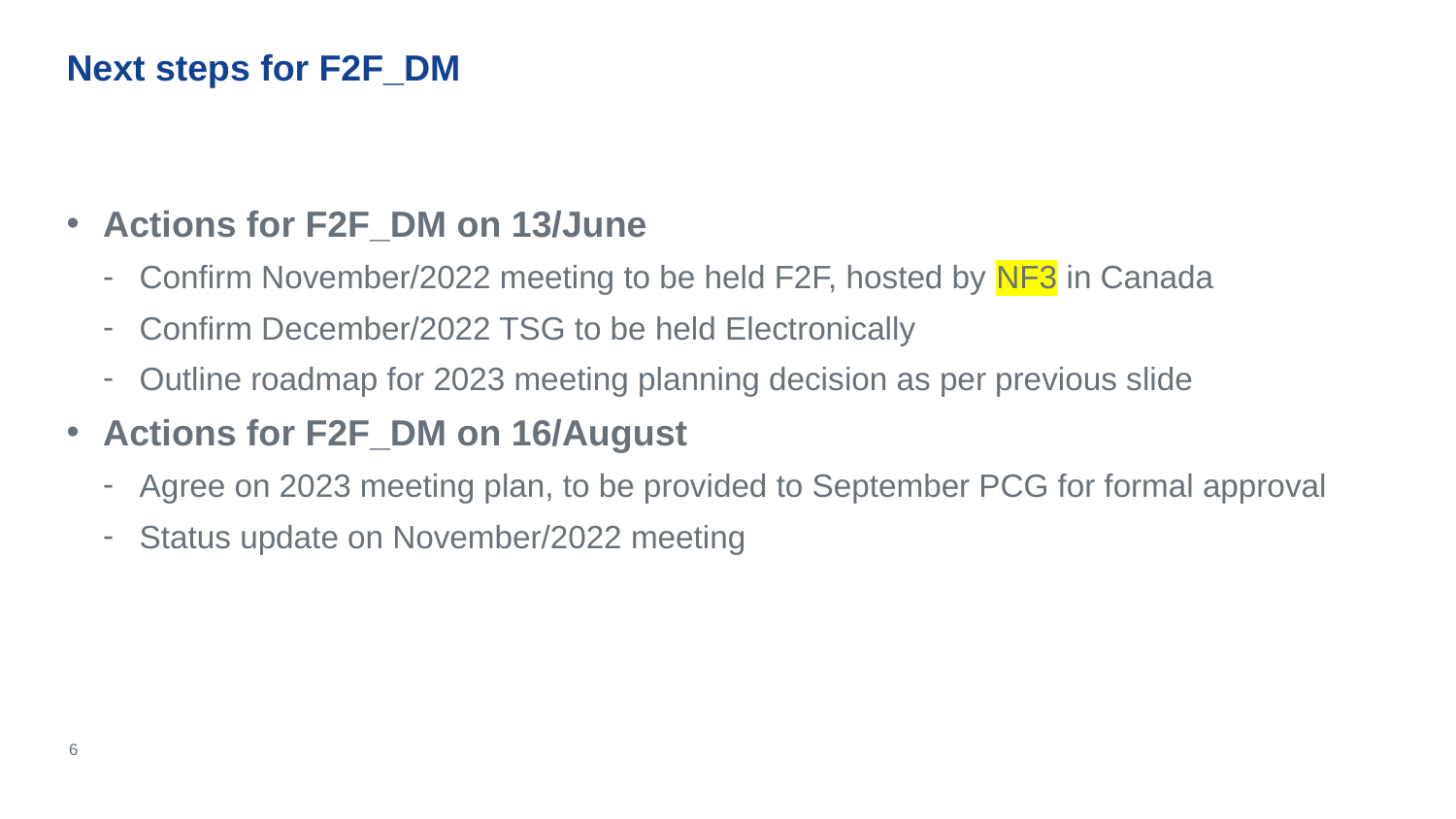

# Next steps for F2F_DM
Actions for F2F_DM on 13/June
Confirm November/2022 meeting to be held F2F, hosted by NF3 in Canada
Confirm December/2022 TSG to be held Electronically
Outline roadmap for 2023 meeting planning decision as per previous slide
Actions for F2F_DM on 16/August
Agree on 2023 meeting plan, to be provided to September PCG for formal approval
Status update on November/2022 meeting